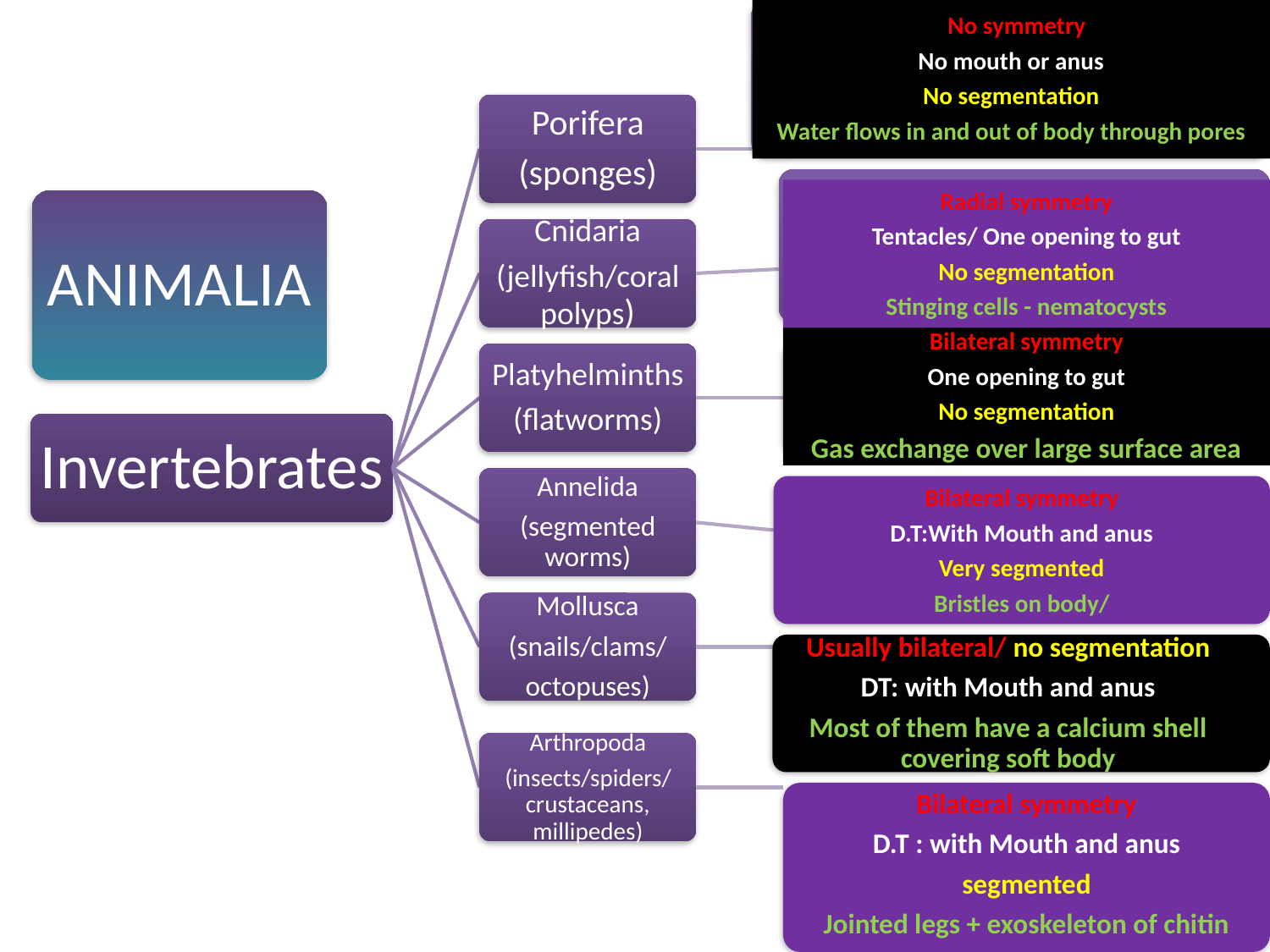

No symmetry
No mouth or anus
No segmentation
Water flows in and out of body through pores

Porifera
(sponges)

Radial symmetry
Tentacles/ One opening to gut
No segmentation
Stinging cells - nematocysts

ANIMALIA

Cnidaria
(jellyfish/coral polyps)

Bilateral symmetry
One opening to gut
No segmentation
Gas exchange over large surface area

Platyhelminths
(flatworms)

Invertebrates

Annelida
(segmented worms)

Bilateral symmetry
D.T:With Mouth and anus
Very segmented
Bristles on body/

Mollusca
(snails/clams/
octopuses)

Usually bilateral/ no segmentation
DT: with Mouth and anus
Most of them have a calcium shell covering soft body

Arthropoda
(insects/spiders/crustaceans, millipedes)

Bilateral symmetry
D.T : with Mouth and anus
segmented
Jointed legs + exoskeleton of chitin